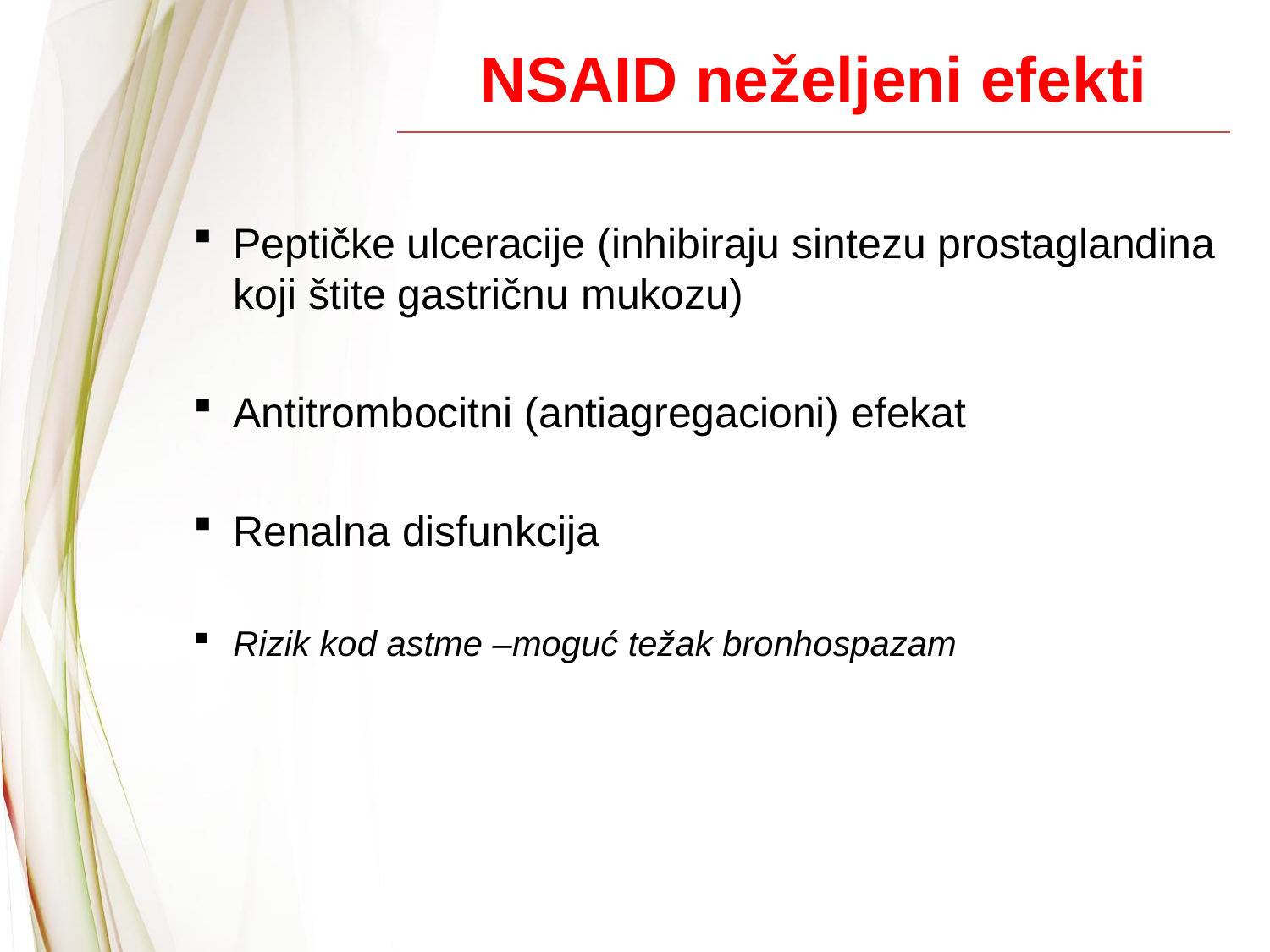

NSAID neželjeni efekti

Peptičke ulceracije (inhibiraju sintezu prostaglandina koji štite gastričnu mukozu)

Antitrombocitni (antiagregacioni) efekat

Renalna disfunkcija

Rizik kod astme –moguć težak bronhospazam